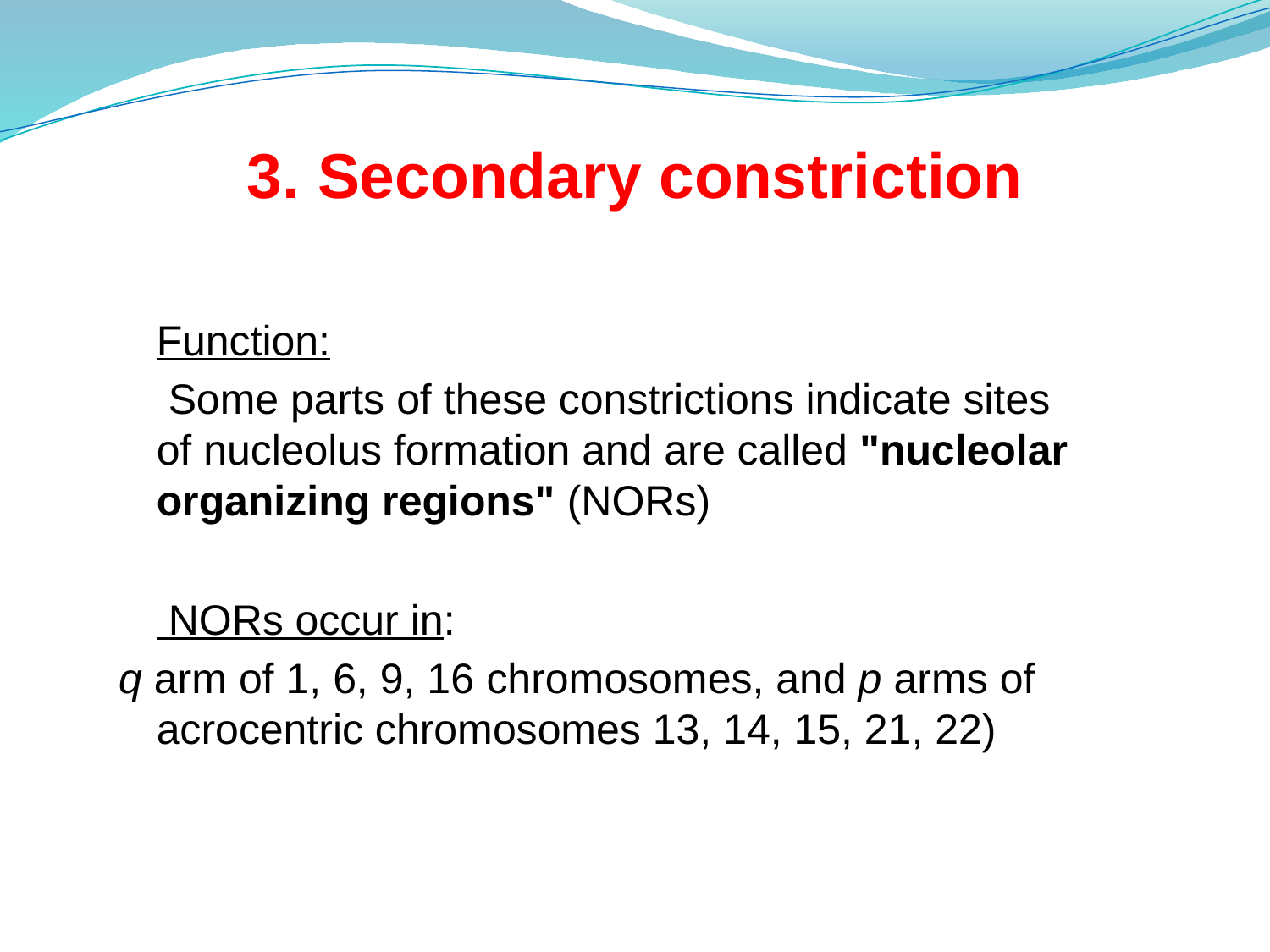

# 3. Secondary constriction
	Function:
	 Some parts of these constrictions indicate sites of nucleolus formation and are called "nucleolar organizing regions" (NORs)

 	 NORs occur in:
q arm of 1, 6, 9, 16 chromosomes, and p arms of acrocentric chromosomes 13, 14, 15, 21, 22)